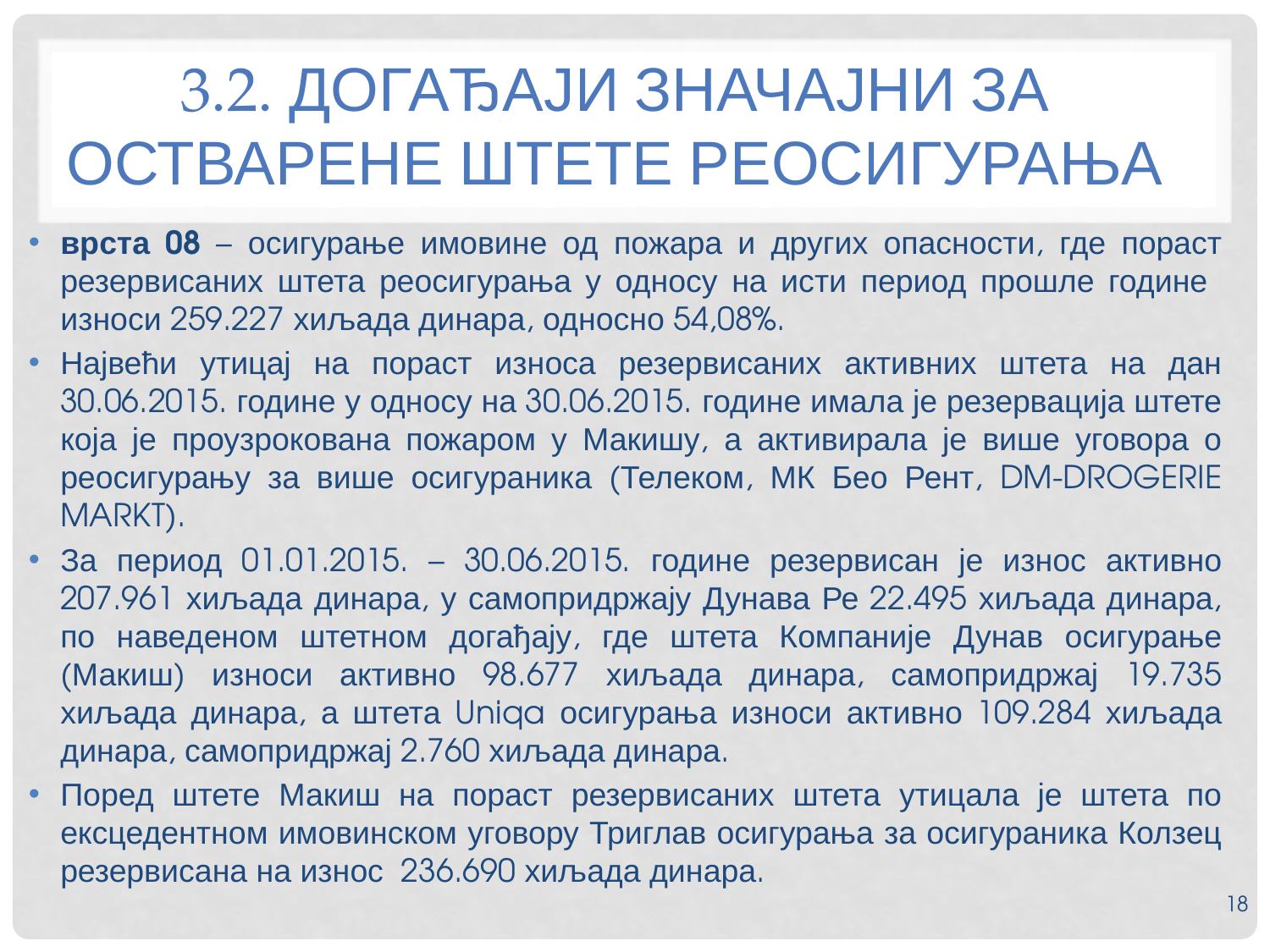

# 3.2. ДОГАЂАЈИ ЗНАЧАЈНИ ЗА ОСТВАРЕНЕ ШТЕТЕ РЕОСИГУРАЊА
врста 08 – осигурање имовине од пожара и других опасности, где пораст резервисаних штета реосигурања у односу на исти период прошле године  износи 259.227 хиљада динара, односно 54,08%.
Највећи утицај на пораст износа резервисаних активних штета на дан 30.06.2015. године у односу на 30.06.2015. године имала је резервација штете која је проузрокована пожаром у Макишу, а активирала је више уговора о реосигурању за више осигураника (Телеком, МК Бео Рент, DM-DROGERIE MARKT).
За период 01.01.2015. – 30.06.2015. године резервисан је износ активно 207.961 хиљада динара, у самопридржају Дунава Ре 22.495 хиљада динара, по наведеном штетном догађају, где штета Компаније Дунав осигурање (Макиш) износи активно 98.677 хиљада динара, самопридржај 19.735 хиљада динара, а штета Uniqa осигурања износи активно 109.284 хиљада динара, самопридржај 2.760 хиљада динара.
Поред штете Макиш на пораст резервисаних штета утицала је штета по ексцедентном имовинском уговору Триглав осигурања за осигураника Колзец резервисана на износ  236.690 хиљада динара.
18